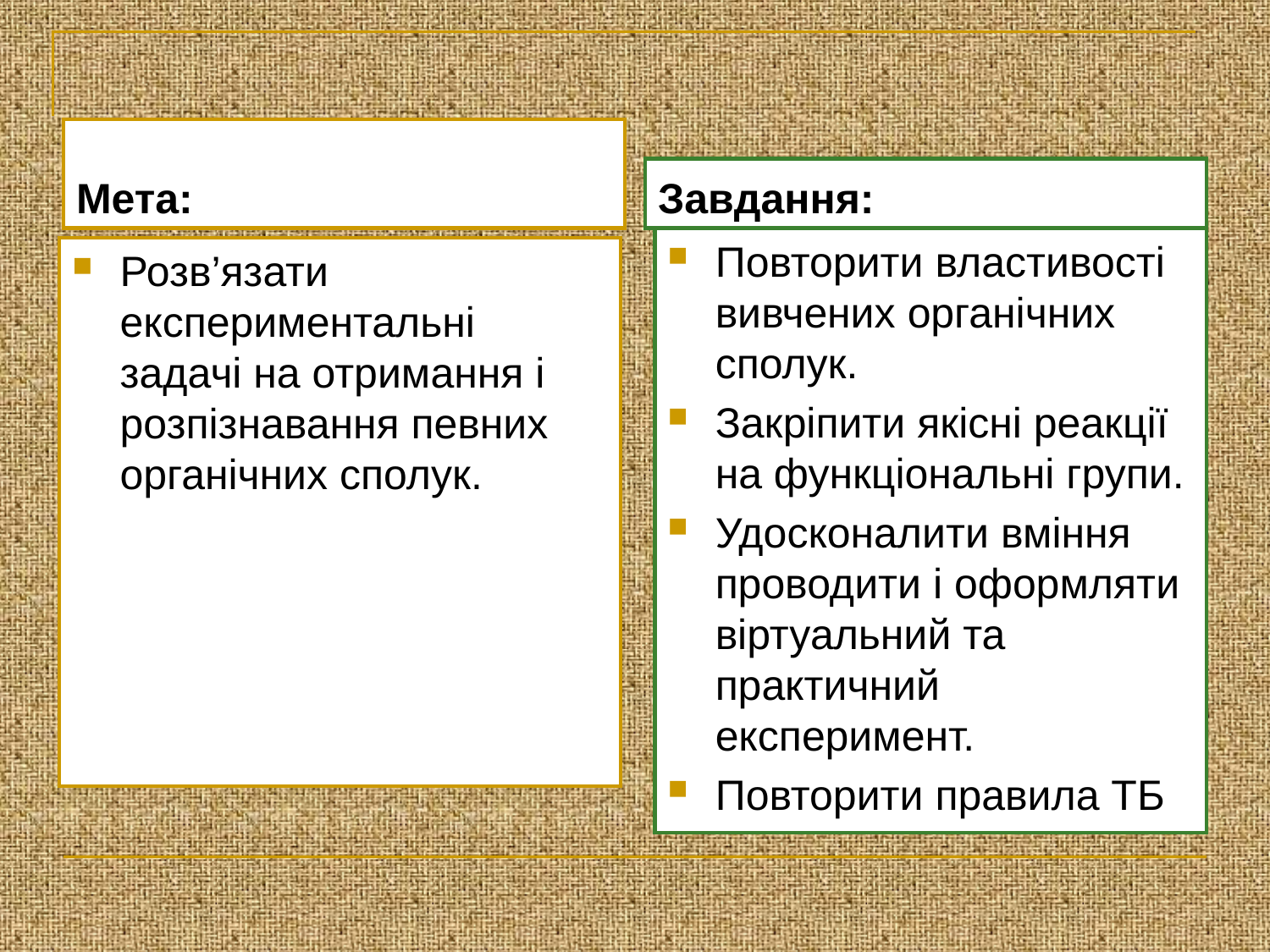

Мета:
Завдання:
Повторити властивості вивчених органічних сполук.
Закріпити якісні реакції на функціональні групи.
Удосконалити вміння проводити і оформляти віртуальний та практичний експеримент.
Повторити правила ТБ
Розв’язати експериментальні задачі на отримання і розпізнавання певних органічних сполук.